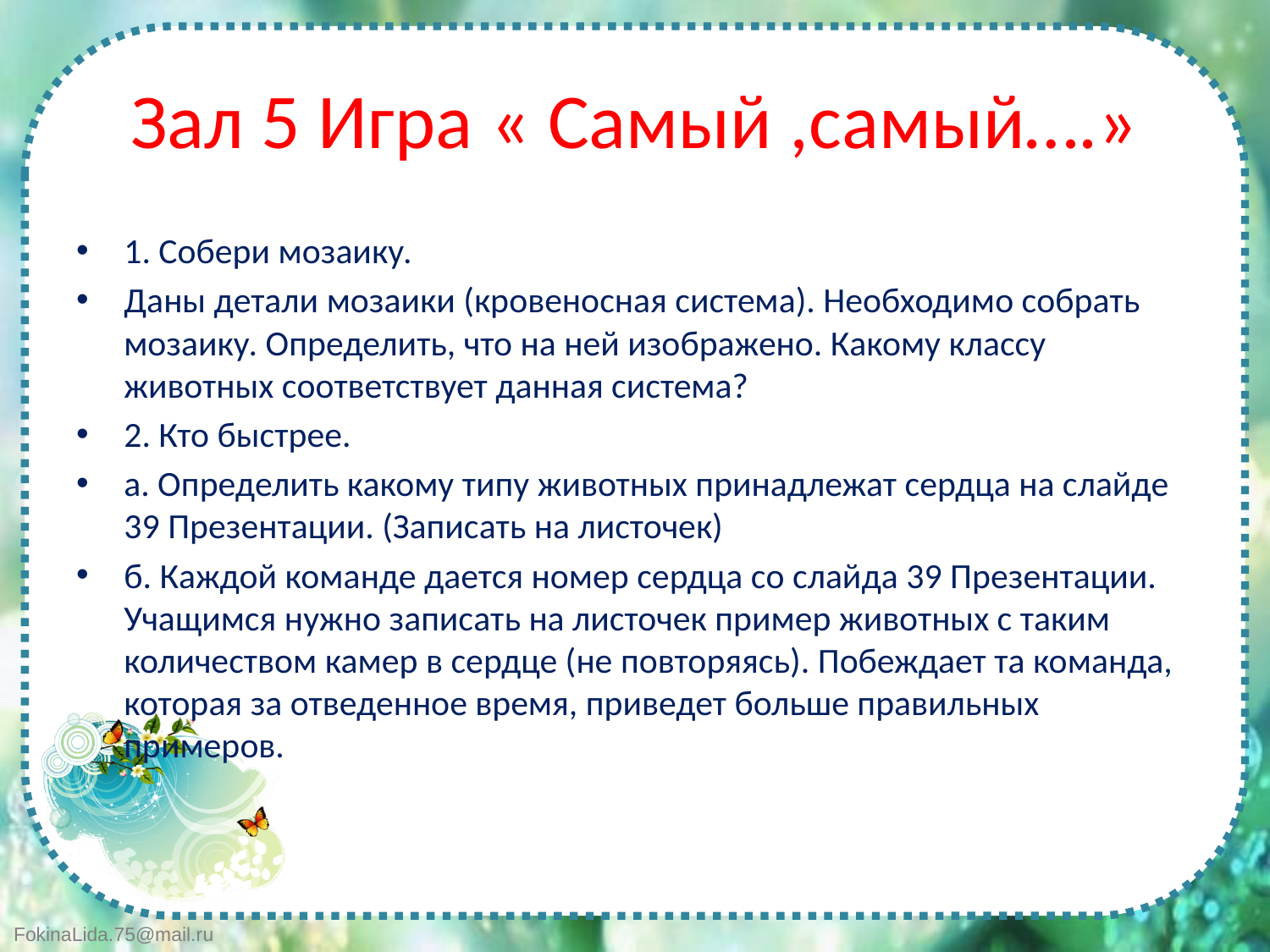

# Зал 5 Игра « Самый ,самый….»
1. Собери мозаику.
Даны детали мозаики (кровеносная система). Необходимо собрать мозаику. Определить, что на ней изображено. Какому классу животных соответствует данная система?
2. Кто быстрее.
а. Определить какому типу животных принадлежат сердца на слайде 39 Презентации. (Записать на листочек)
б. Каждой команде дается номер сердца со слайда 39 Презентации. Учащимся нужно записать на листочек пример животных с таким количеством камер в сердце (не повторяясь). Побеждает та команда, которая за отведенное время, приведет больше правильных примеров.